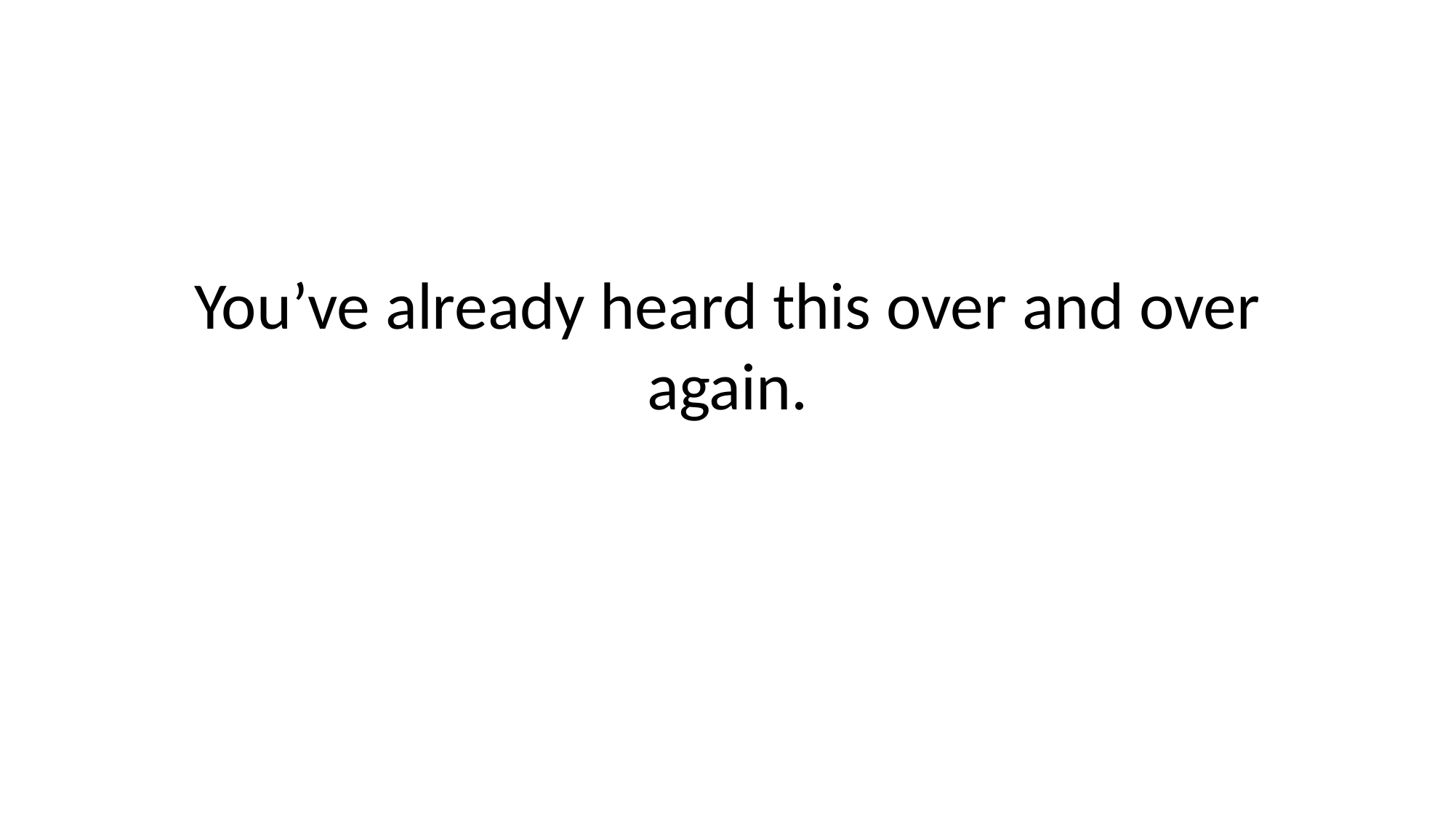

# You’ve already heard this over and over again.